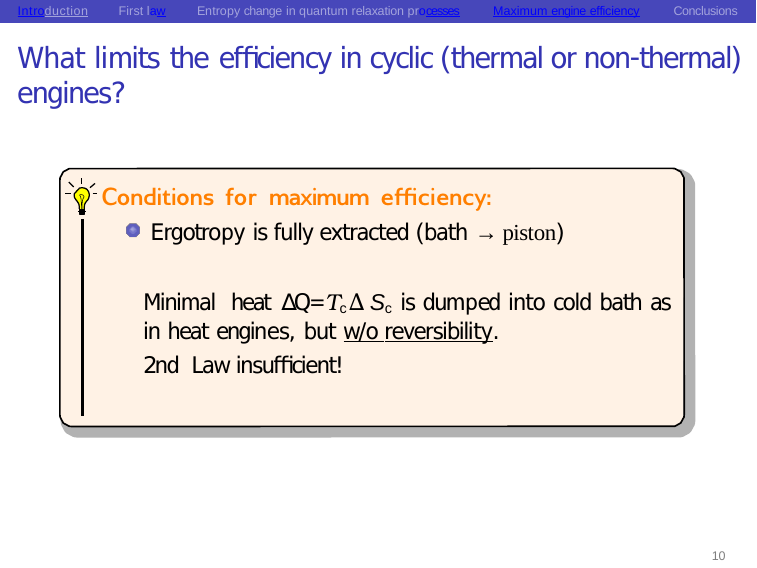

Introduction	First law	Entropy change in quantum relaxation processes

What limits the efficiency in cyclic (thermal or non-thermal) engines?
Maximum engine efficiency
Conclusions

Conditions for maximum efficiency:
 Ergotropy is fully extracted (bath → piston)

Minimal  heat  ∆Q=Tc∆Sc  is dumped into cold bath as in heat engines, but w/o reversibility.
2nd  Law insufficient!

10